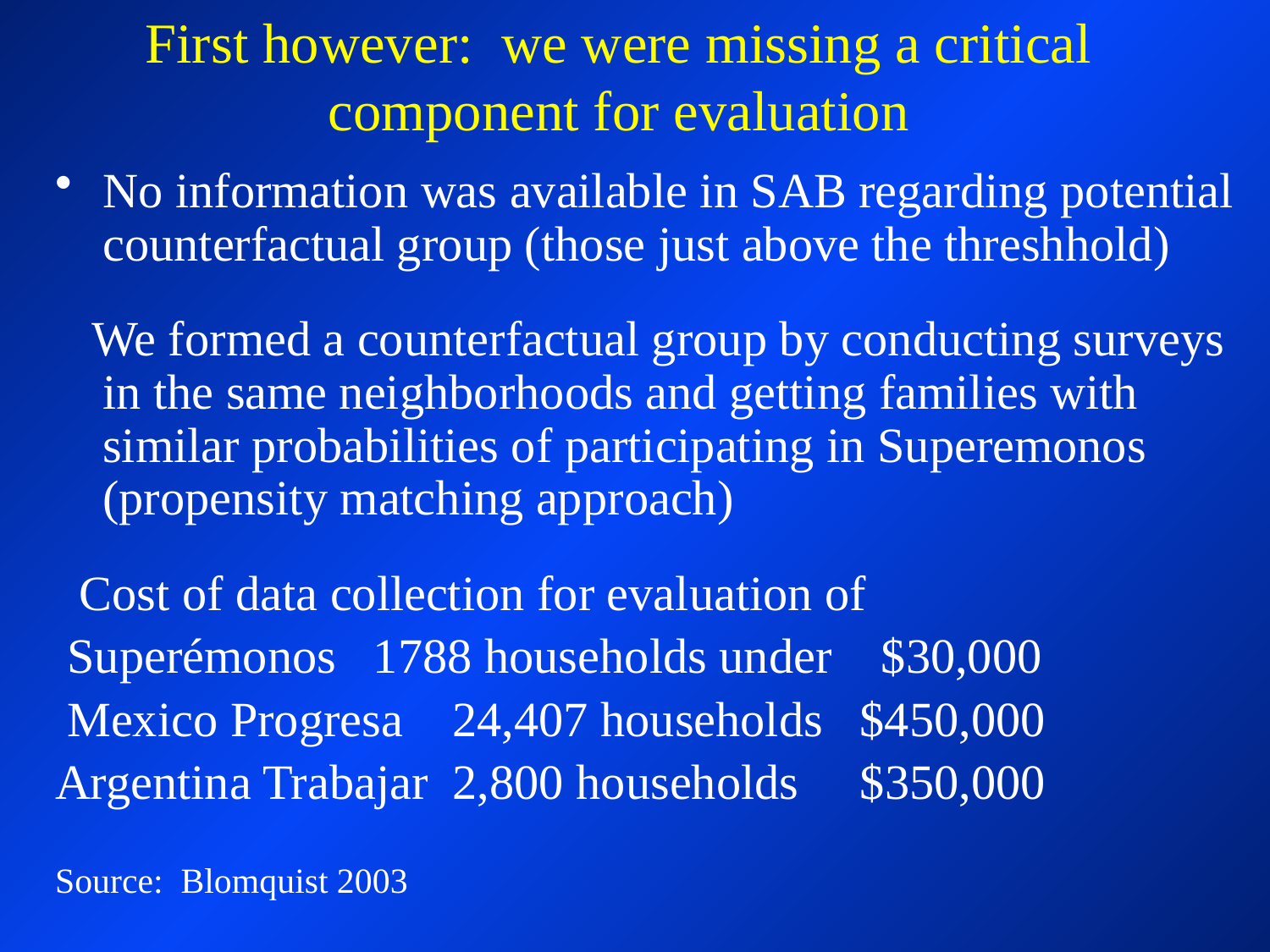

# First however:  we were missing a critical component for evaluation
No information was available in SAB regarding potential counterfactual group (those just above the threshhold)

   We formed a counterfactual group by conducting surveys in the same neighborhoods and getting families with similar probabilities of participating in Superemonos   (propensity matching approach)

  Cost of data collection for evaluation of
 Superémonos   1788 households under    $30,000
 Mexico Progresa    24,407 households   $450,000
Argentina Trabajar  2,800 households     $350,000

Source:  Blomquist 2003